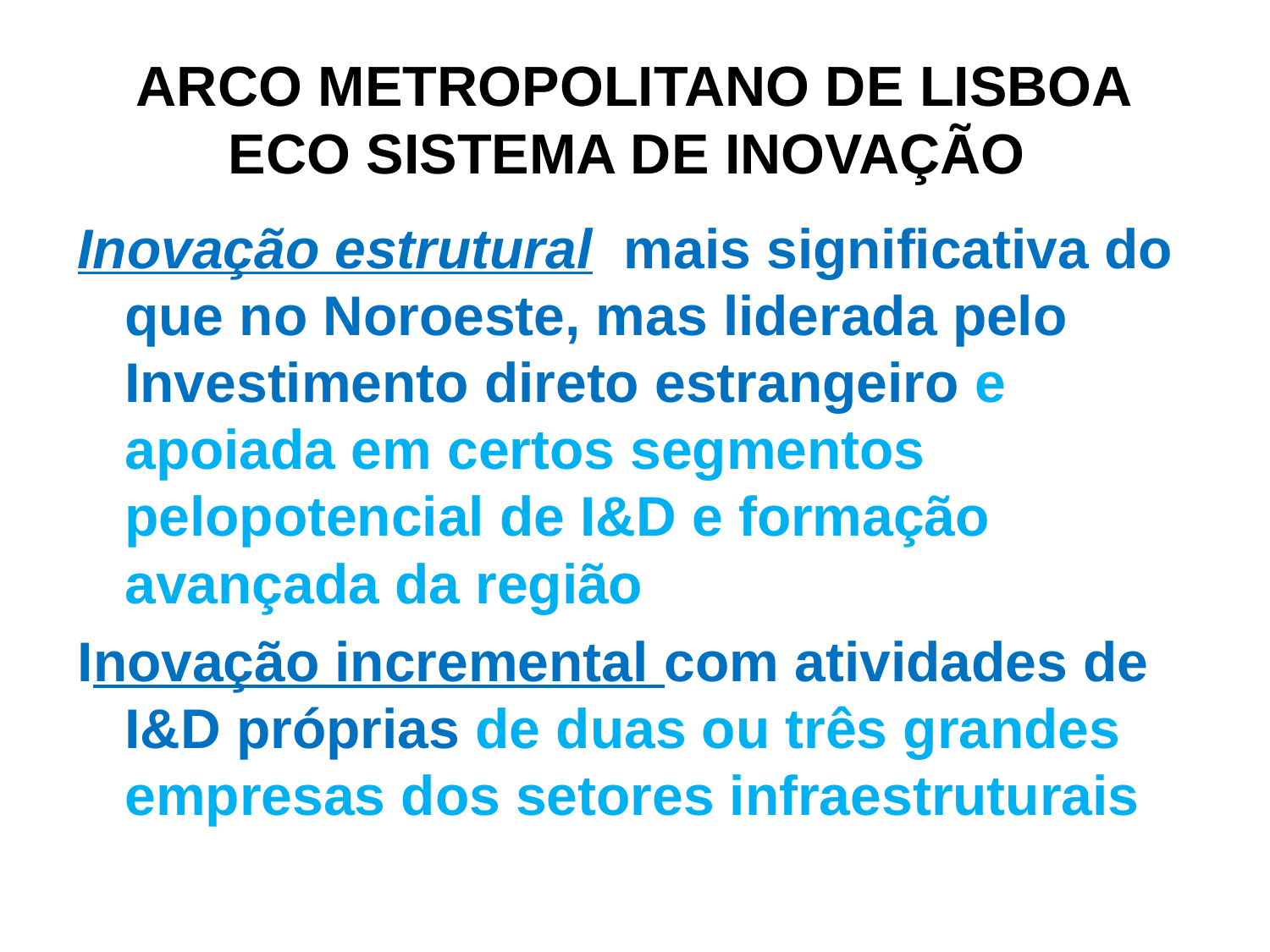

# Arco Metropolitano de Lisboa Eco sistema de inovação
Inovação estrutural  mais significativa do que no Noroeste, mas liderada pelo Investimento direto estrangeiro e apoiada em certos segmentos pelopotencial de I&D e formação avançada da região
Inovação incremental com atividades de I&D próprias de duas ou três grandes  empresas dos setores infraestruturais